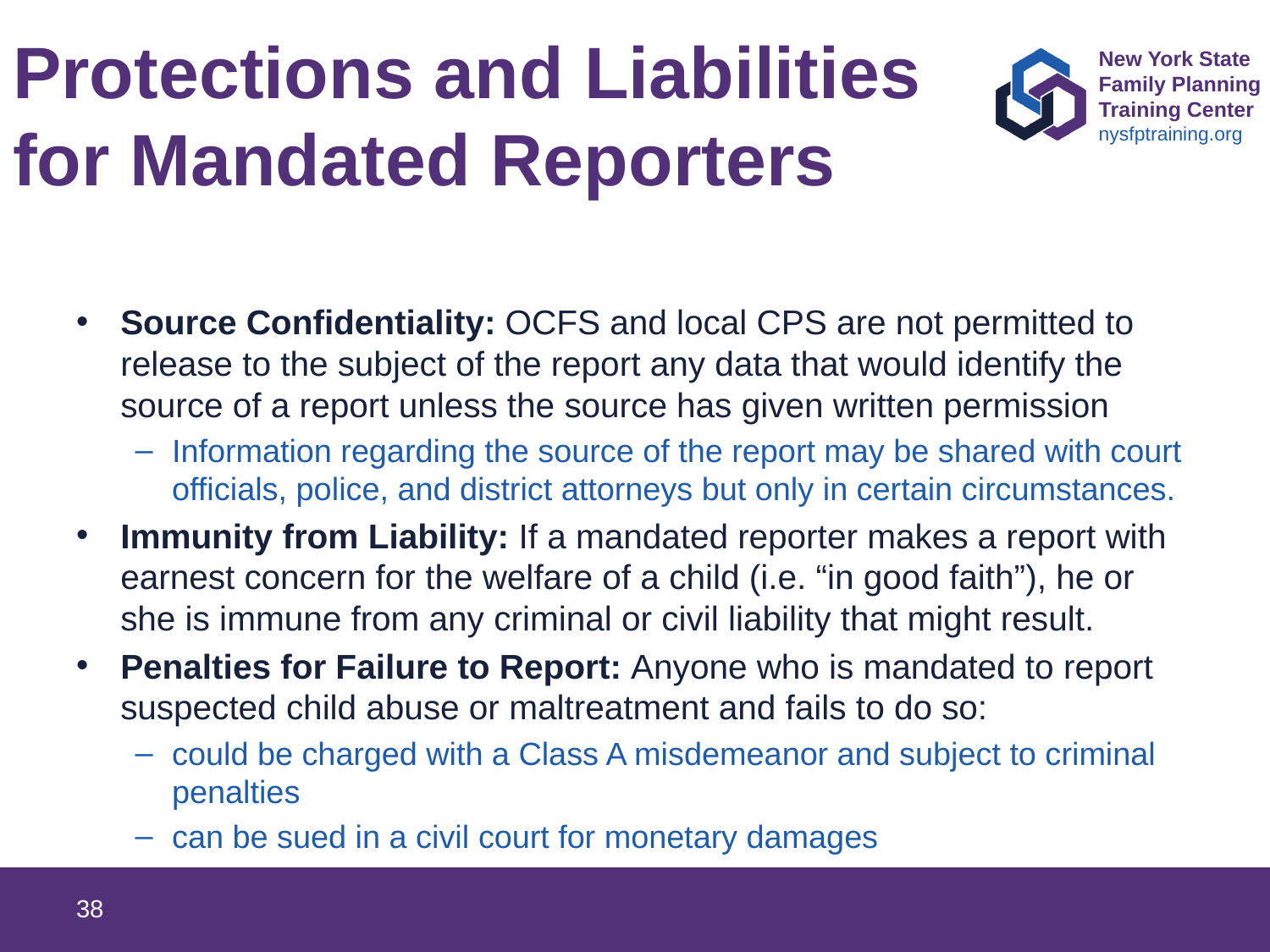

# Protections and Liabilities for Mandated Reporters
Source Confidentiality: OCFS and local CPS are not permitted to release to the subject of the report any data that would identify the source of a report unless the source has given written permission
Information regarding the source of the report may be shared with court officials, police, and district attorneys but only in certain circumstances.
Immunity from Liability: If a mandated reporter makes a report with earnest concern for the welfare of a child (i.e. “in good faith”), he or she is immune from any criminal or civil liability that might result.
Penalties for Failure to Report: Anyone who is mandated to report suspected child abuse or maltreatment and fails to do so:
could be charged with a Class A misdemeanor and subject to criminal penalties
can be sued in a civil court for monetary damages
38